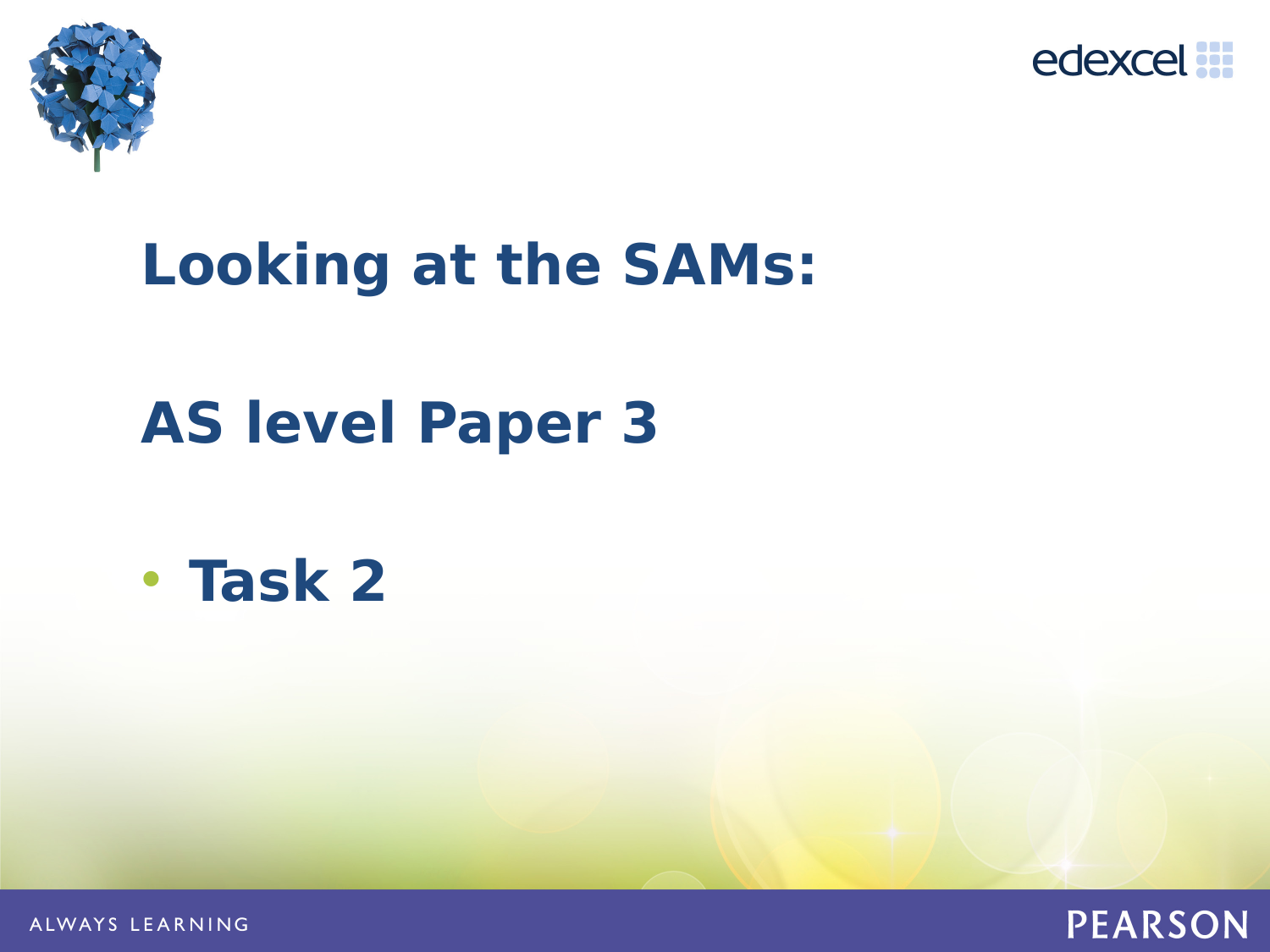

Looking at the SAMs:

AS level Paper 3

Task 2